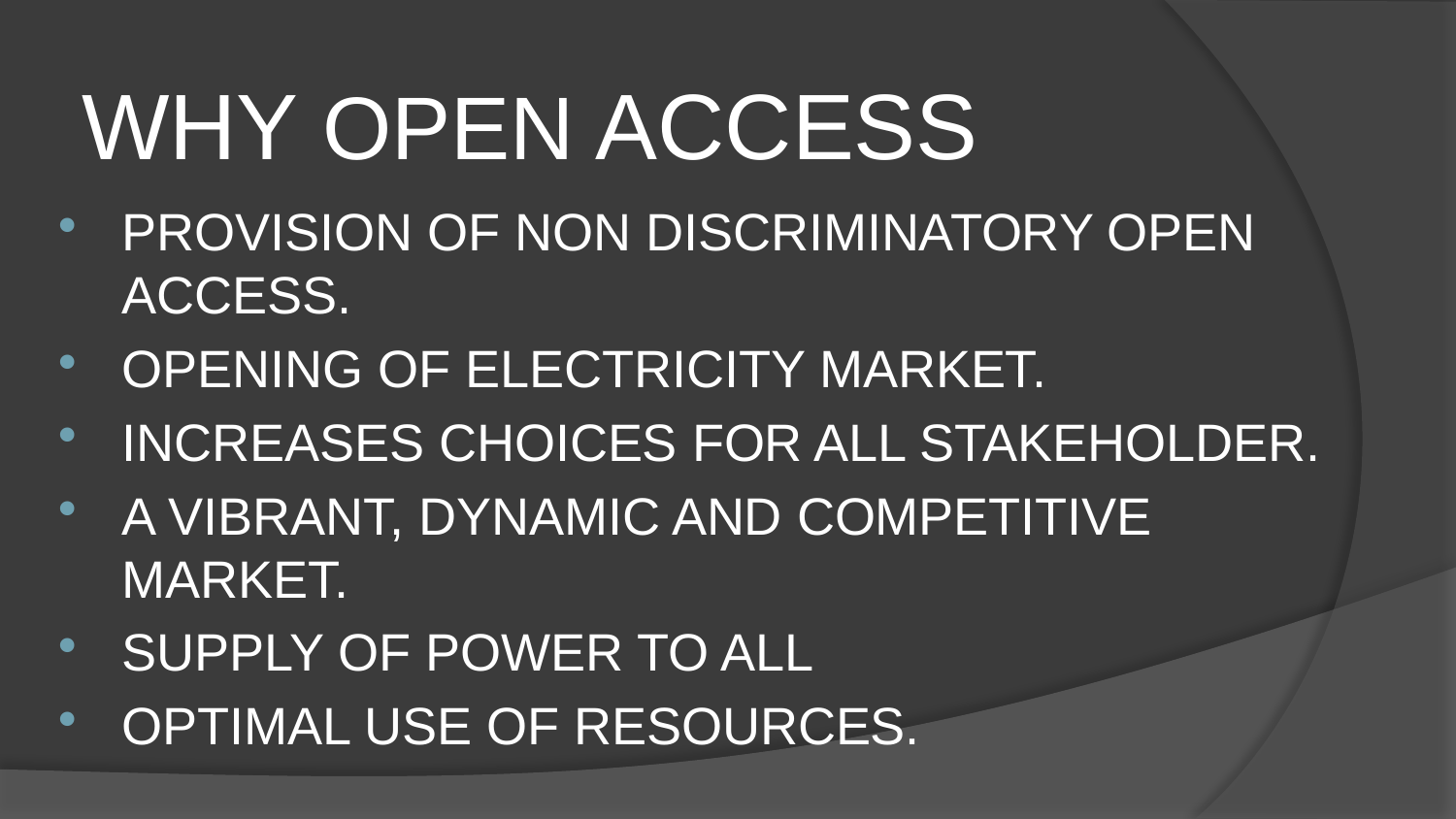

# WHY OPEN ACCESS
PROVISION OF NON DISCRIMINATORY OPEN ACCESS.
OPENING OF ELECTRICITY MARKET.
INCREASES CHOICES FOR ALL STAKEHOLDER.
A VIBRANT, DYNAMIC AND COMPETITIVE MARKET.
SUPPLY OF POWER TO ALL
OPTIMAL USE OF RESOURCES.